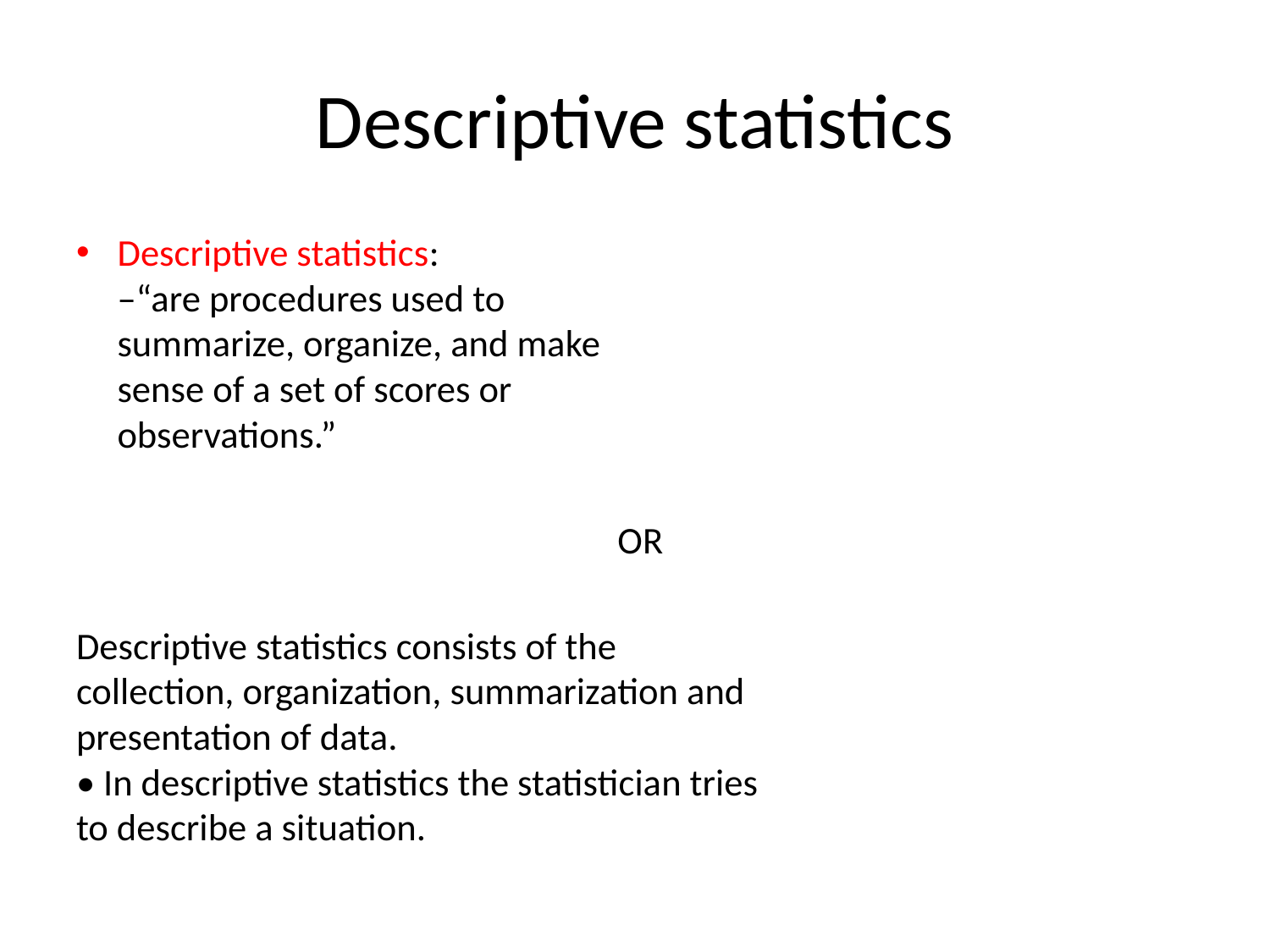

# Descriptive statistics
Descriptive statistics:
–“are procedures used to
summarize, organize, and make
sense of a set of scores or
observations.”

OR

Descriptive statistics consists of the
collection, organization, summarization and
presentation of data.
• In descriptive statistics the statistician tries
to describe a situation.